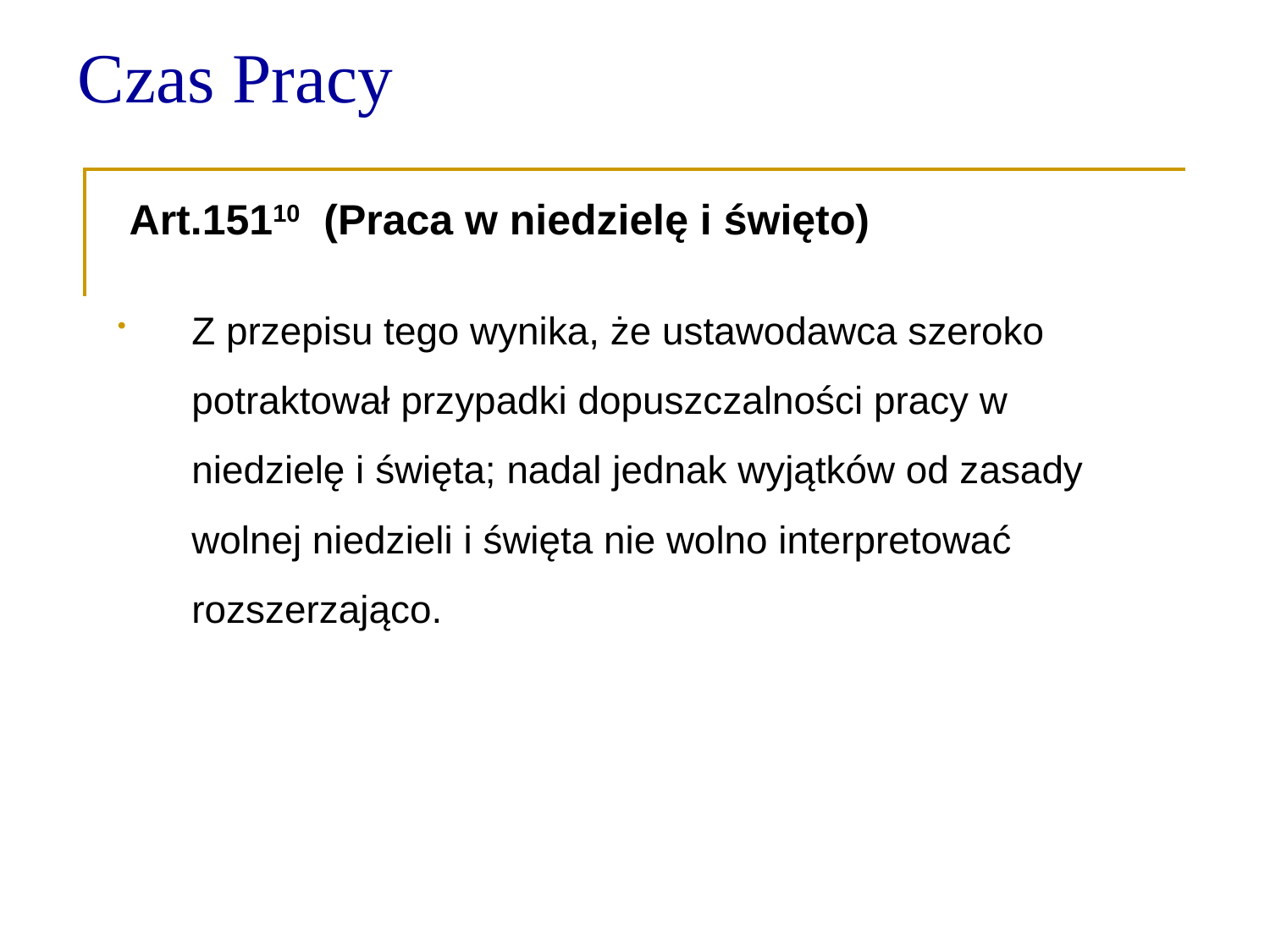

Czas Pracy
 Art.15110  (Praca w niedzielę i święto)
Z przepisu tego wynika, że ustawodawca szeroko potraktował przypadki dopuszczalności pracy w niedzielę i święta; nadal jednak wyjątków od zasady wolnej niedzieli i święta nie wolno interpretować rozszerzająco.